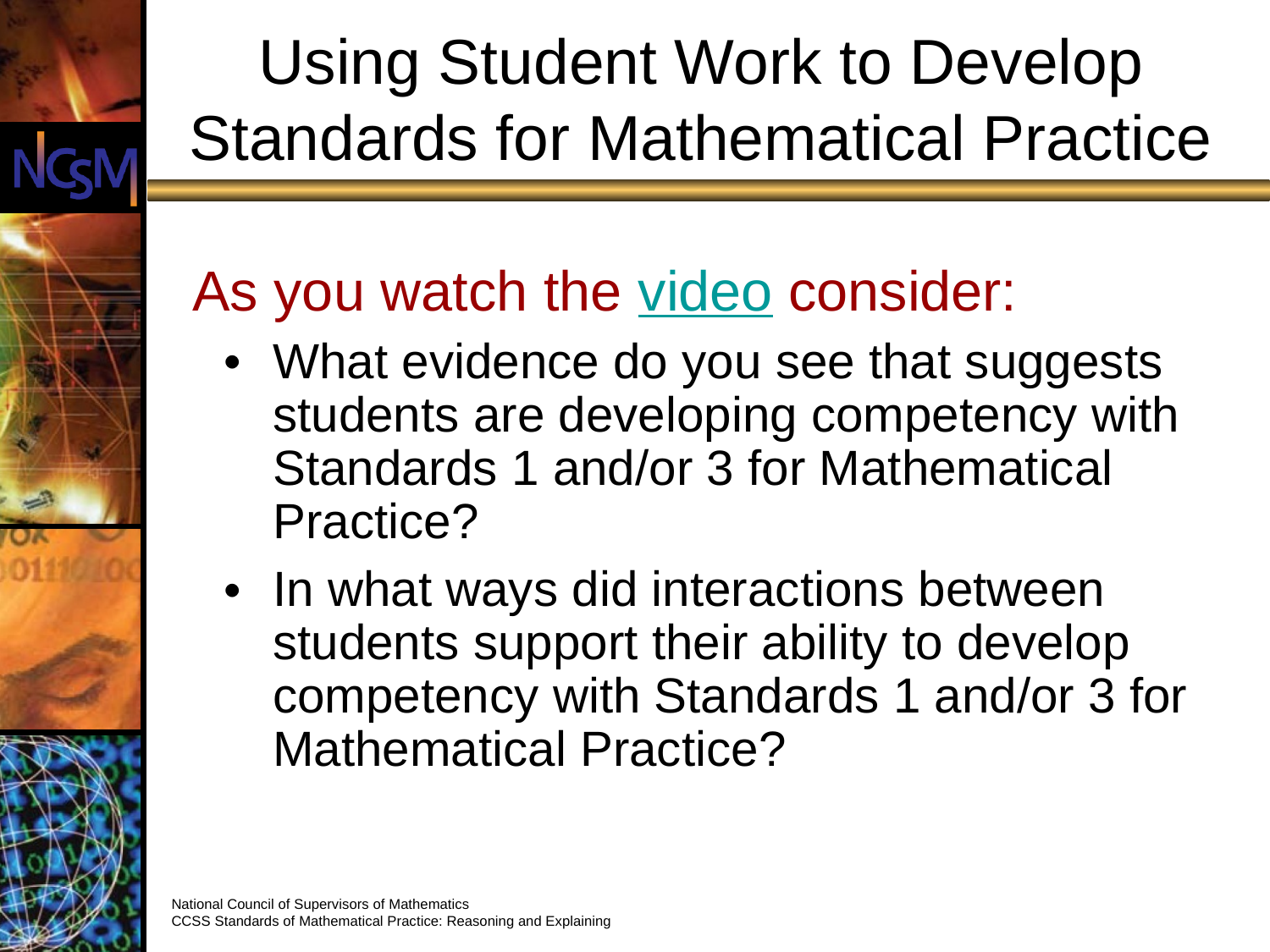

Using Student Work to Develop Standards for Mathematical Practice
As you watch the video consider:
What evidence do you see that suggests students are developing competency with Standards 1 and/or 3 for Mathematical Practice?
In what ways did interactions between students support their ability to develop competency with Standards 1 and/or 3 for Mathematical Practice?
National Council of Supervisors of Mathematics
CCSS Standards of Mathematical Practice: Reasoning and Explaining